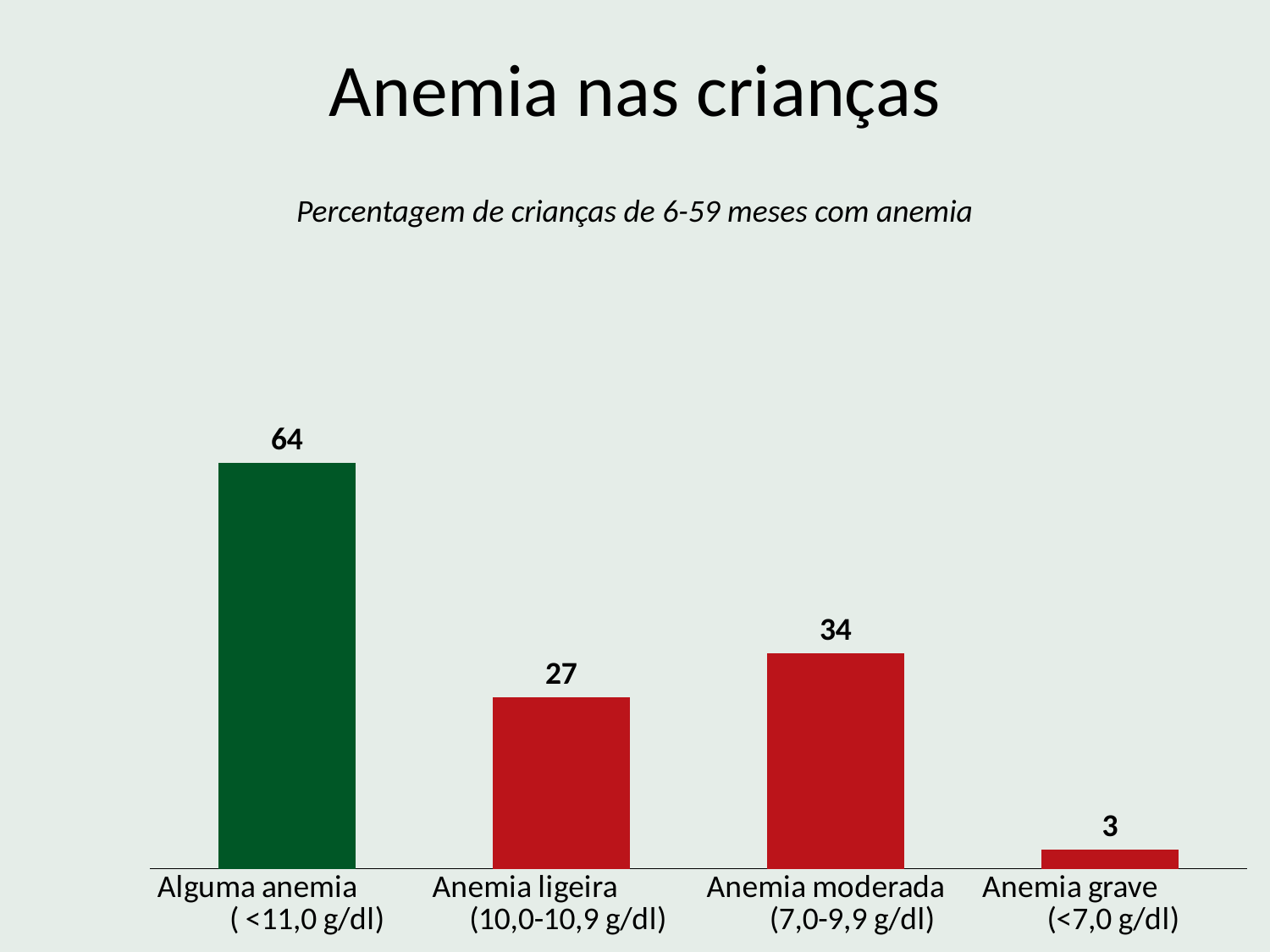

Anemia nas crianças
Percentagem de crianças de 6-59 meses com anemia

### Chart

| Category | Column1 |
|---|---|
| Alguma anemia                ( <11,0 g/dl) | 64.0 |
| Anemia ligeira              (10,0-10,9 g/dl) | 27.0 |
| Anemia moderada         (7,0-9,9 g/dl) | 34.0 |
| Anemia grave              (<7,0 g/dl) | 3.0 |